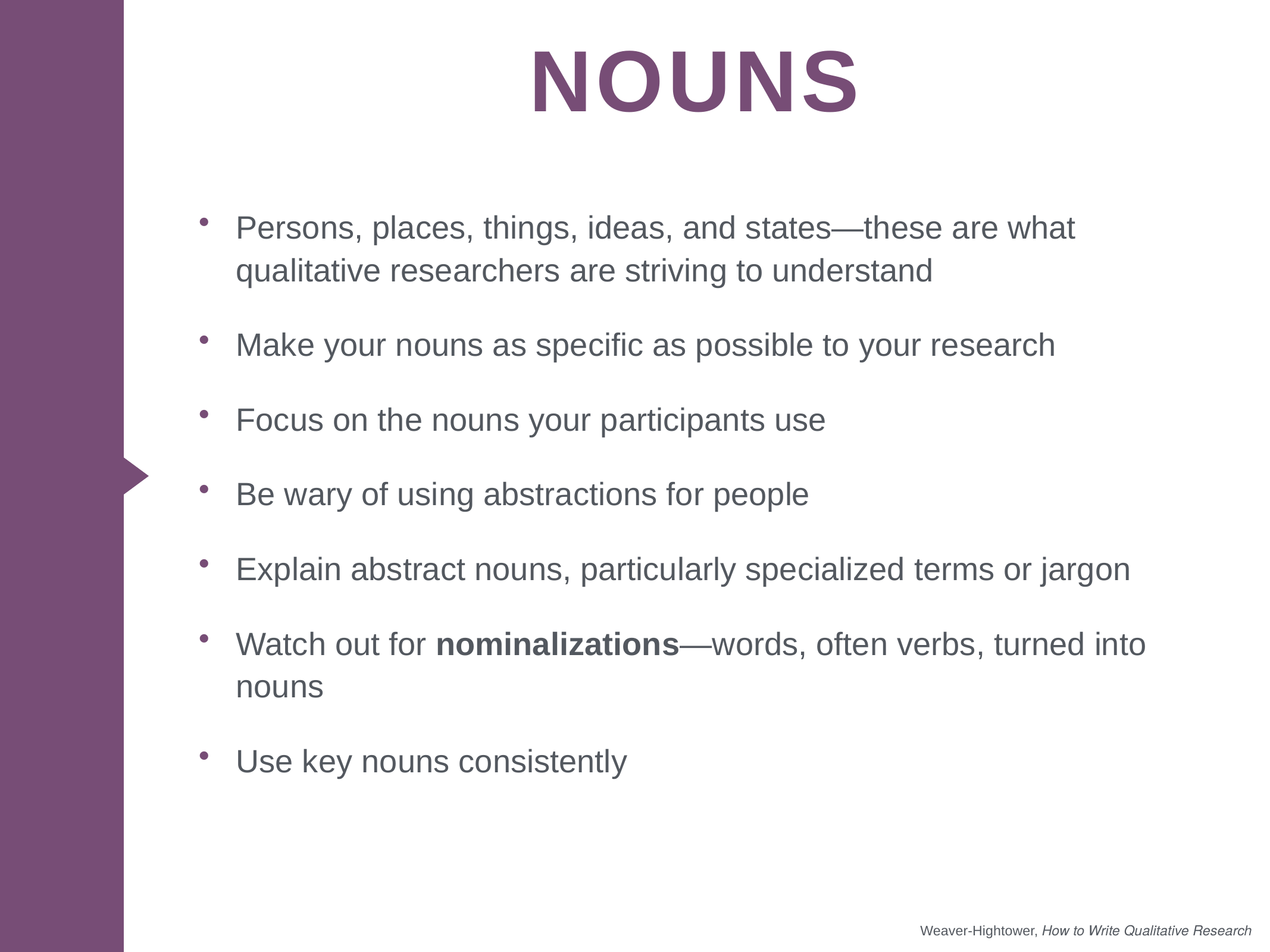

# Nouns
Persons, places, things, ideas, and states—these are what qualitative researchers are striving to understand
Make your nouns as specific as possible to your research
Focus on the nouns your participants use
Be wary of using abstractions for people
Explain abstract nouns, particularly specialized terms or jargon
Watch out for nominalizations—words, often verbs, turned into nouns
Use key nouns consistently